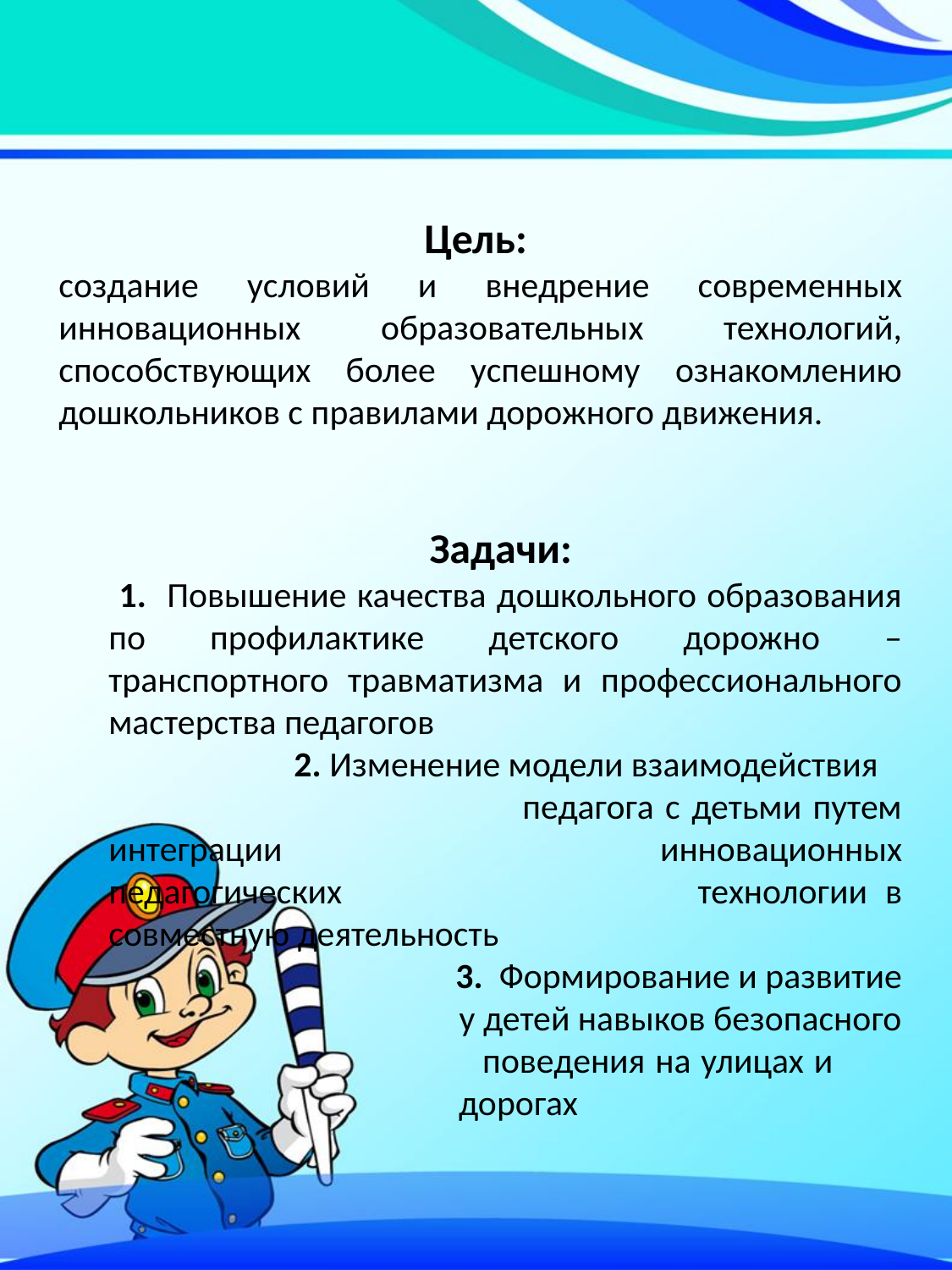

Цель:
создание условий и внедрение современных инновационных образовательных технологий, способствующих более успешному ознакомлению дошкольников с правилами дорожного движения.
Задачи:
 1.  Повышение качества дошкольного образования по профилактике детского дорожно – транспортного травматизма и профессионального мастерства педагогов
                       2. Изменение модели взаимодействия                      	         педагога с детьми путем интеграции  	         инновационных педагогических 	    	         технологии в совместную деятельность
                                           3.  Формирование и развитие 		            у детей навыков безопасного 		            поведения на улицах и 			            дорогах